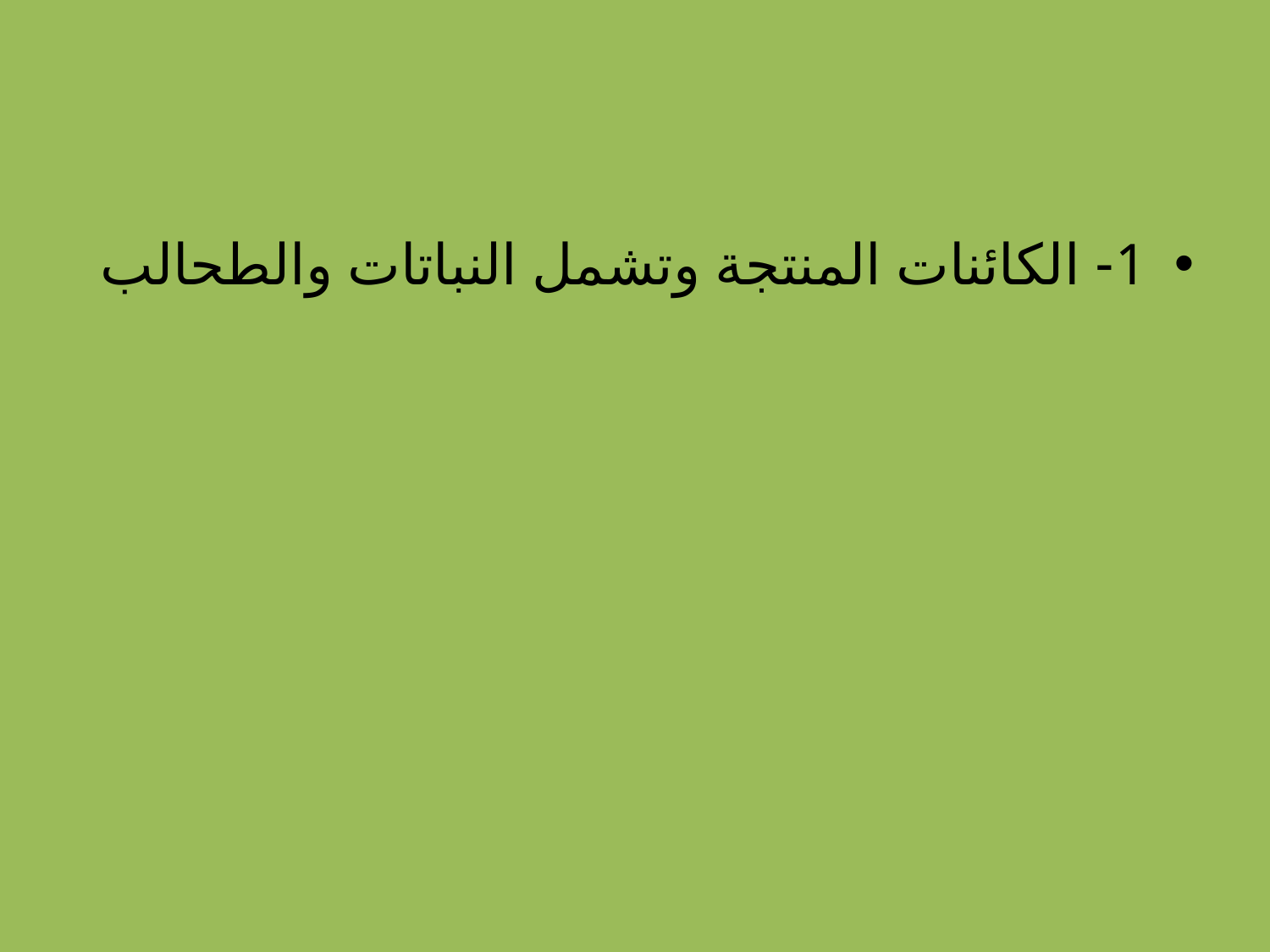

#
1- الكائنات المنتجة وتشمل النباتات والطحالب